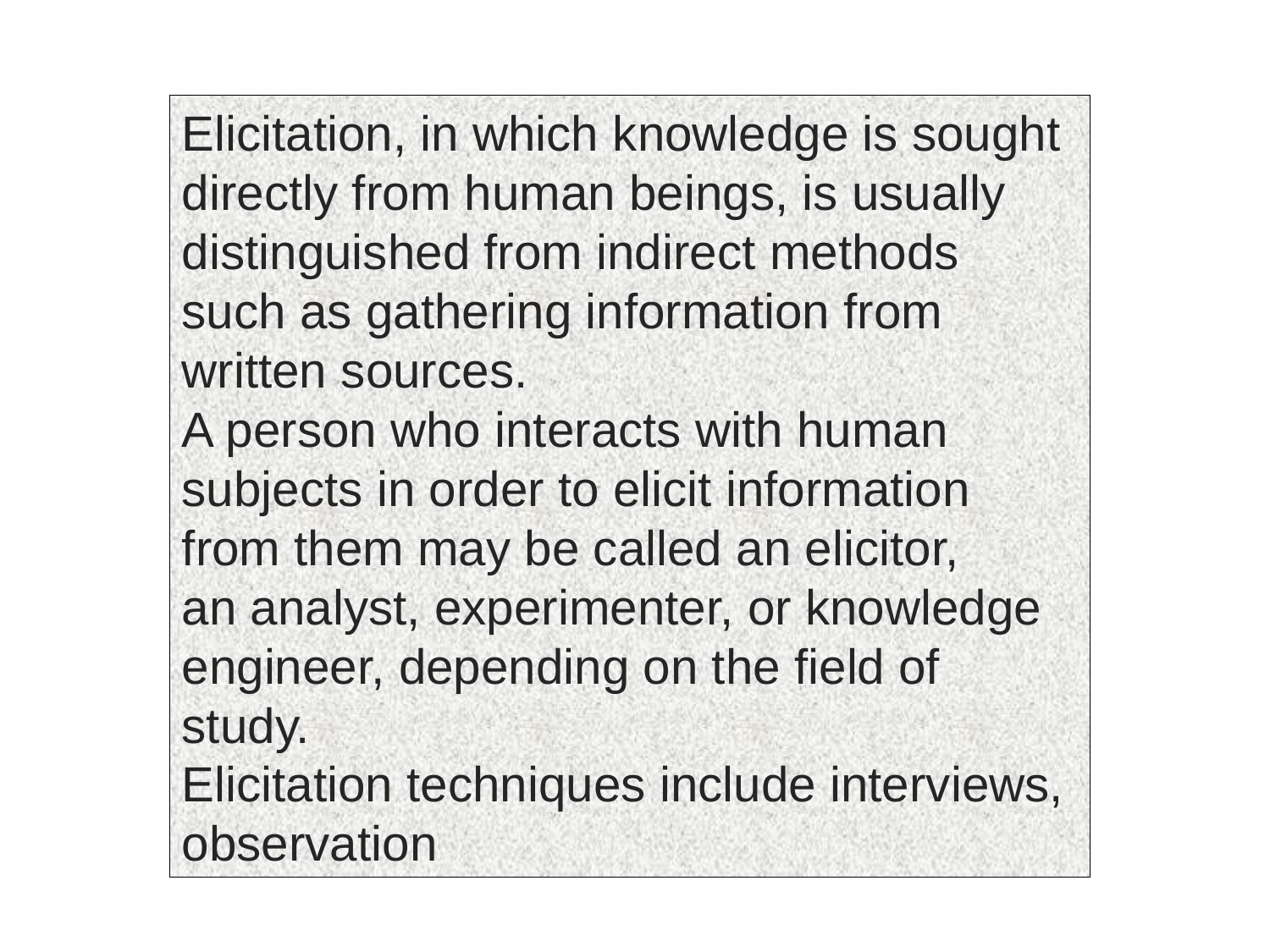

Elicitation, in which knowledge is sought directly from human beings, is usually distinguished from indirect methods such as gathering information from written sources.
A person who interacts with human subjects in order to elicit information from them may be called an elicitor, an analyst, experimenter, or knowledge engineer, depending on the field of study.
Elicitation techniques include interviews, observation